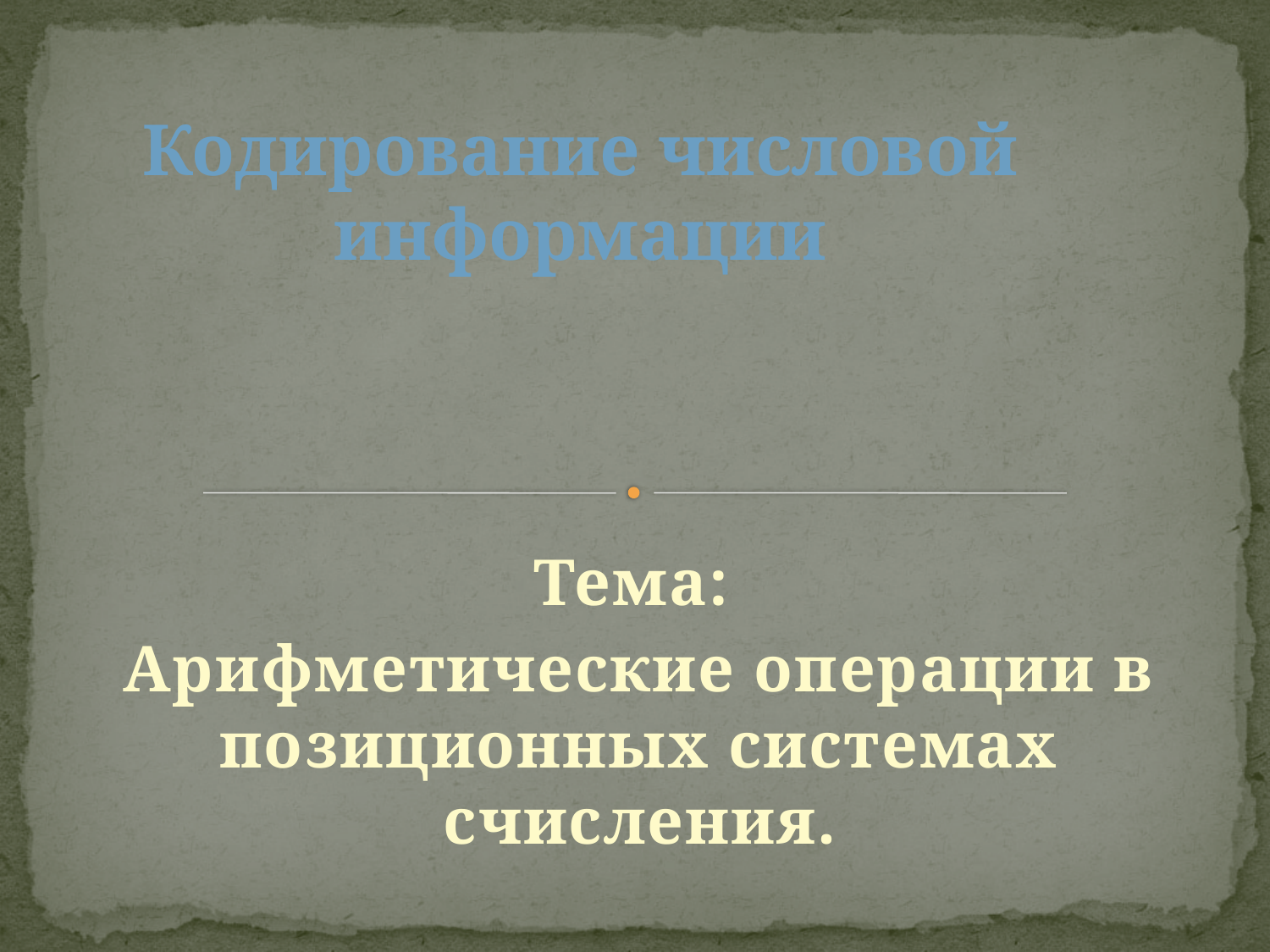

Кодирование числовой информации
Тема:
Арифметические операции в позиционных системах счисления.